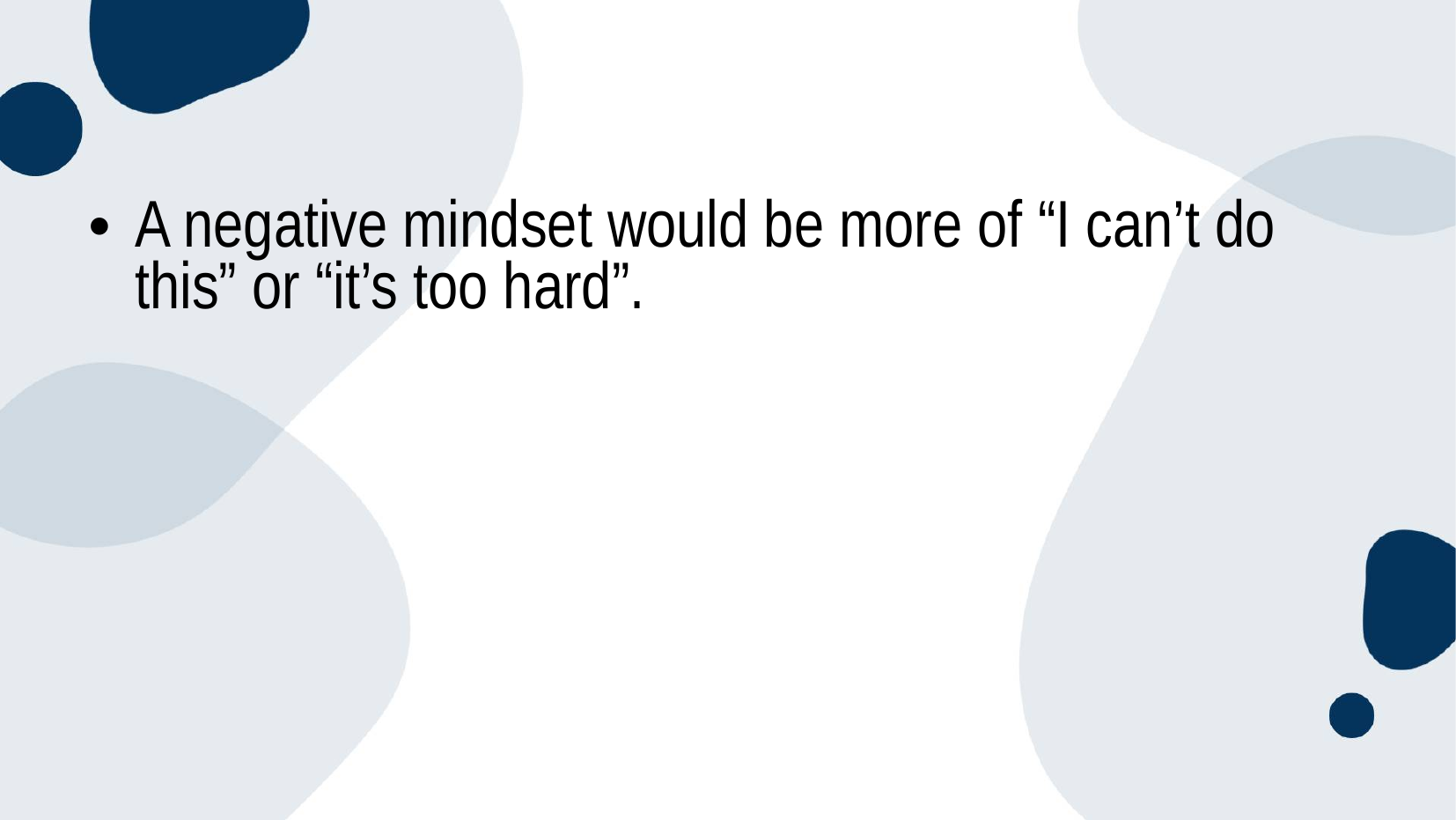

#
A negative mindset would be more of “I can’t do this” or “it’s too hard”.